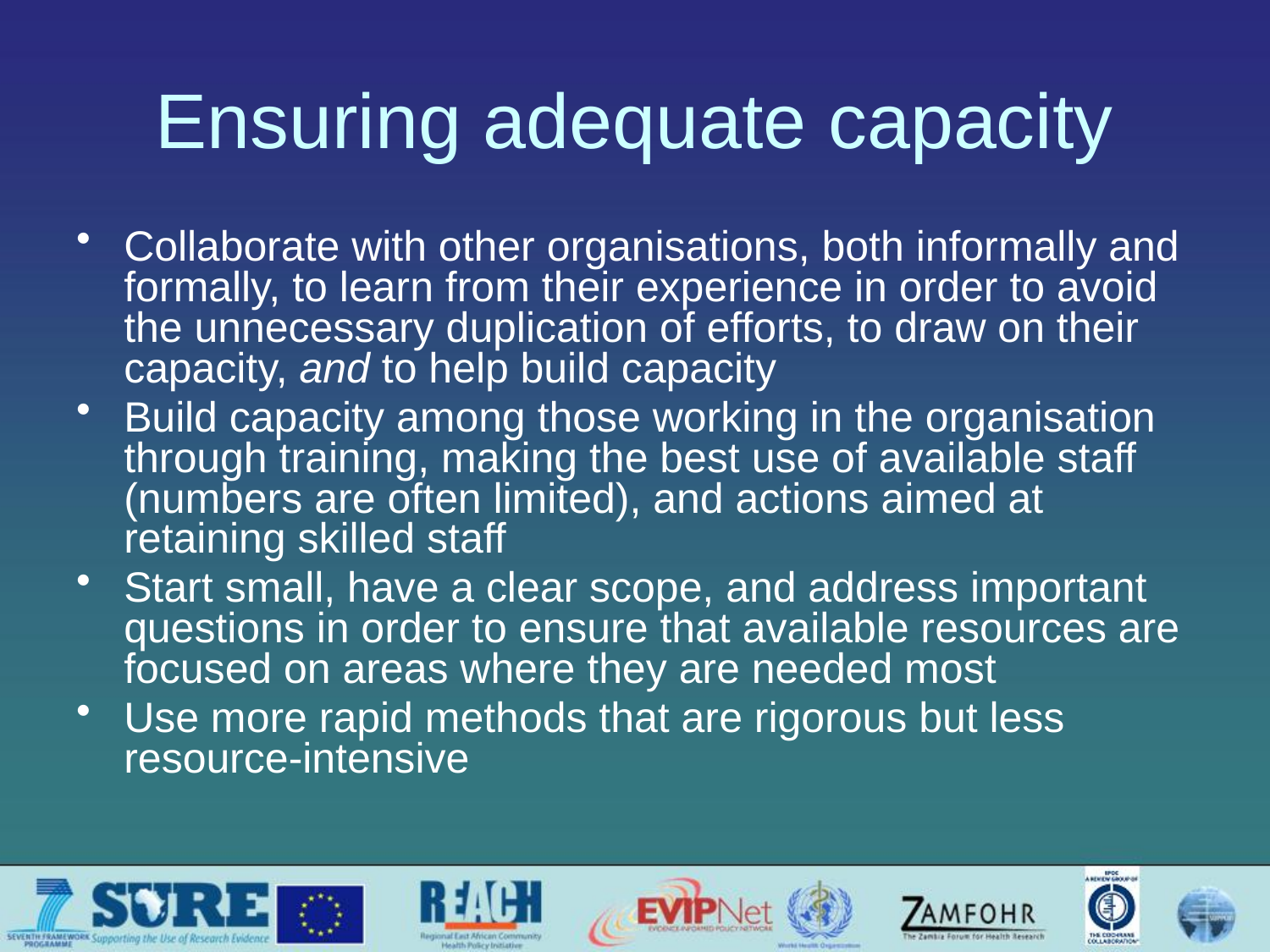

# Ensuring adequate capacity
Collaborate with other organisations, both informally and formally, to learn from their experience in order to avoid the unnecessary duplication of efforts, to draw on their capacity, and to help build capacity
Build capacity among those working in the organisation through training, making the best use of available staff (numbers are often limited), and actions aimed at retaining skilled staff
Start small, have a clear scope, and address important questions in order to ensure that available resources are focused on areas where they are needed most
Use more rapid methods that are rigorous but less resource-intensive